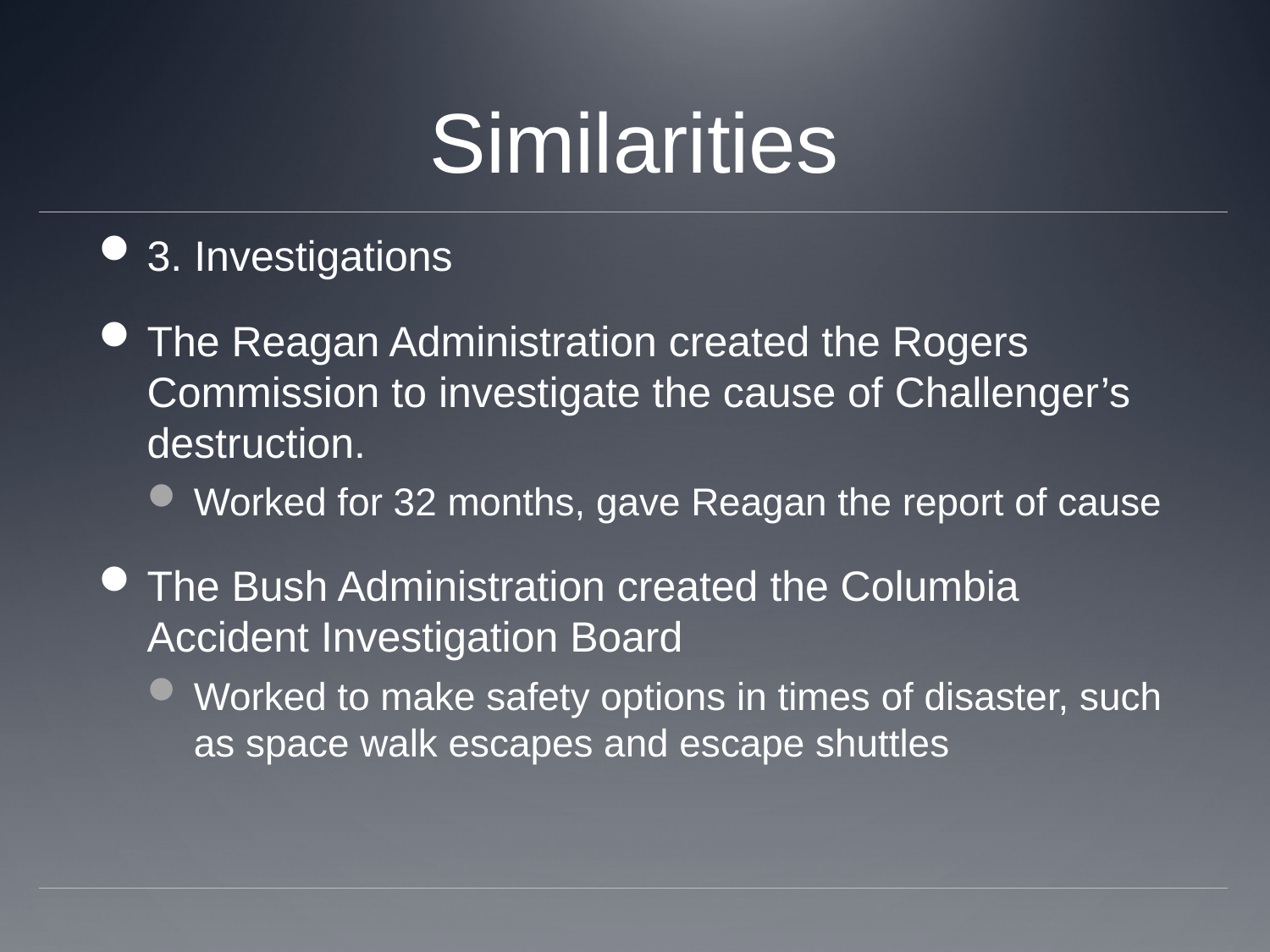

# Similarities
3. Investigations
The Reagan Administration created the Rogers Commission to investigate the cause of Challenger’s destruction.
Worked for 32 months, gave Reagan the report of cause
The Bush Administration created the Columbia Accident Investigation Board
Worked to make safety options in times of disaster, such as space walk escapes and escape shuttles